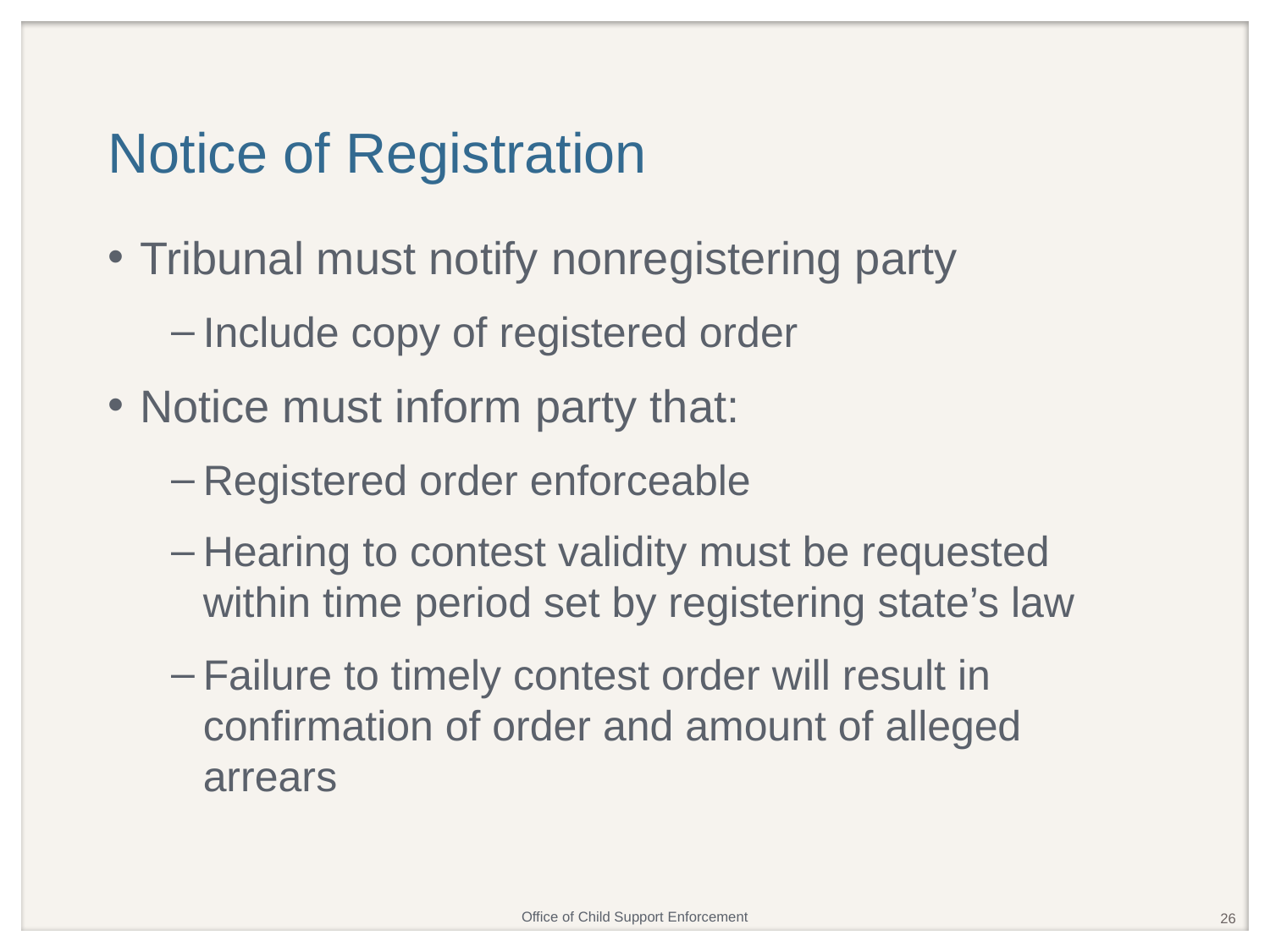

# Notice of Registration
Tribunal must notify nonregistering party
Include copy of registered order
Notice must inform party that:
Registered order enforceable
Hearing to contest validity must be requested within time period set by registering state’s law
Failure to timely contest order will result in confirmation of order and amount of alleged arrears

26